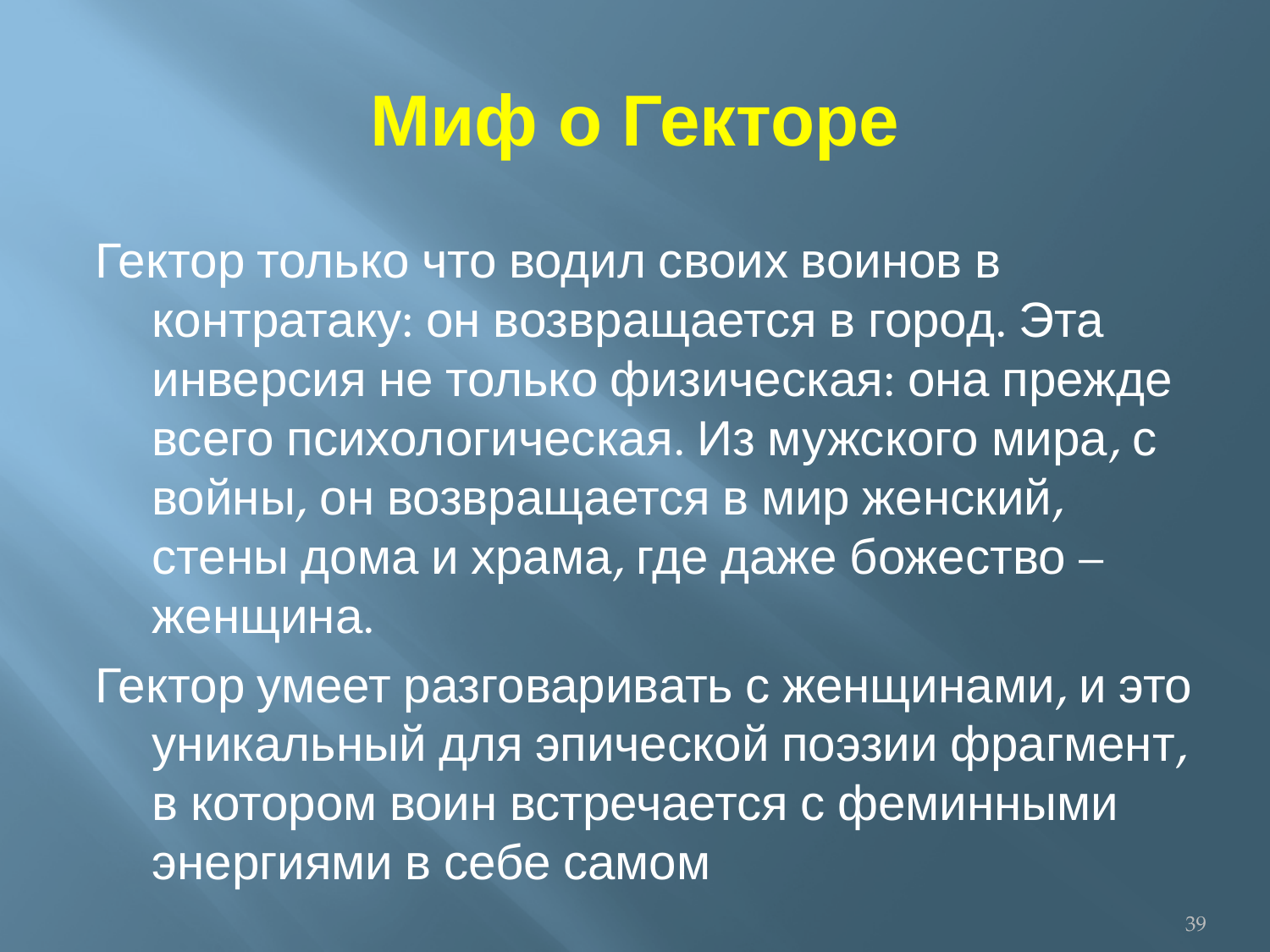

# Миф о Гекторе
Гектор только что водил своих воинов в контратаку: он возвращается в город. Эта инверсия не только физическая: она прежде всего психологическая. Из мужского мира, с войны, он возвращается в мир женский, стены дома и храма, где даже божество – женщина.
Гектор умеет разговаривать с женщинами, и это уникальный для эпической поэзии фрагмент, в котором воин встречается с феминными энергиями в себе самом
39